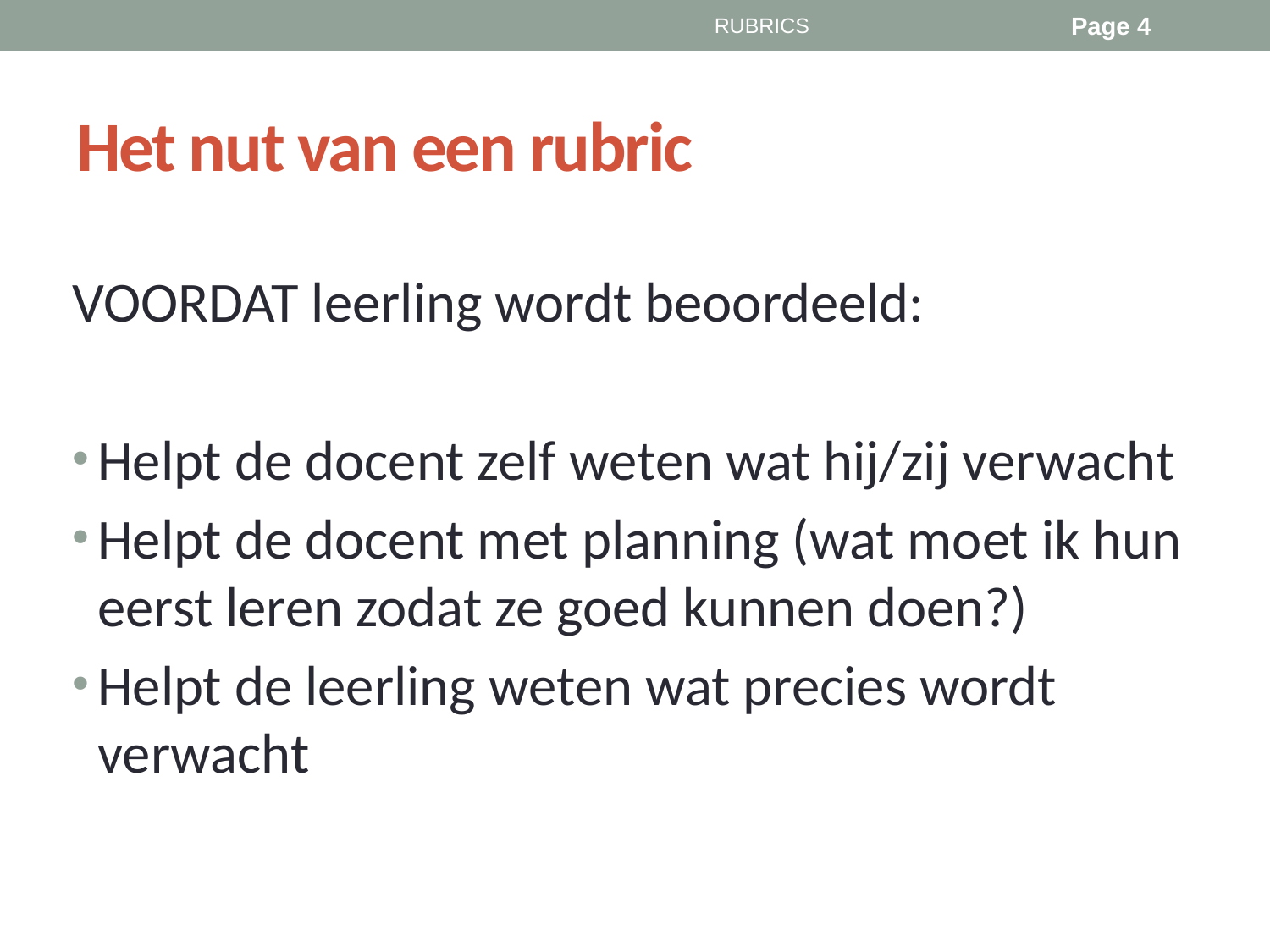

RUBRICS
Page 4
# Het nut van een rubric
VOORDAT leerling wordt beoordeeld:

Helpt de docent zelf weten wat hij/zij verwacht
Helpt de docent met planning (wat moet ik hun eerst leren zodat ze goed kunnen doen?)
Helpt de leerling weten wat precies wordt verwacht